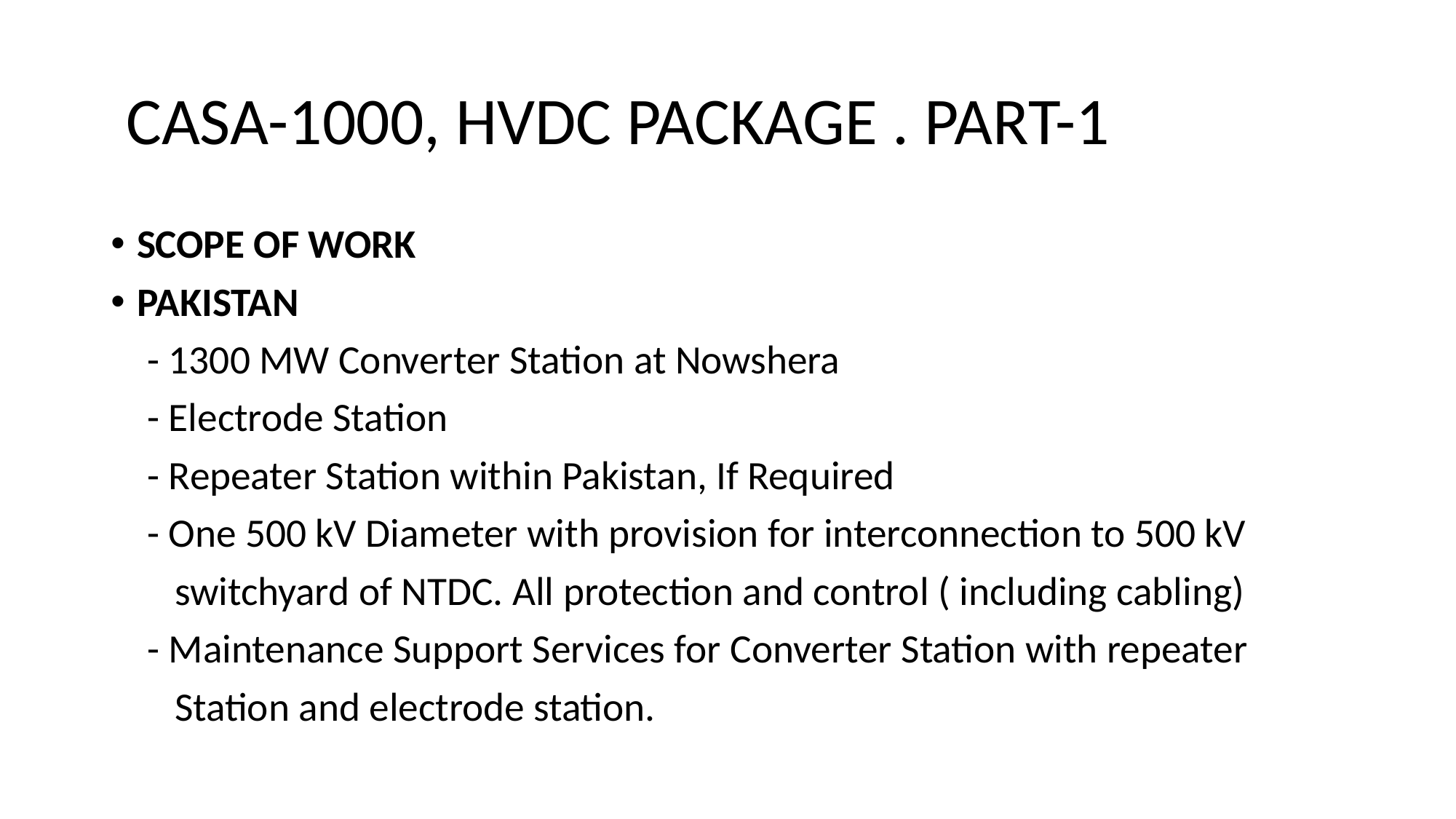

# CASA-1000, HVDC PACKAGE . PART-1
SCOPE OF WORK
PAKISTAN
    - 1300 MW Converter Station at Nowshera
    - Electrode Station
    - Repeater Station within Pakistan, If Required
    - One 500 kV Diameter with provision for interconnection to 500 kV
       switchyard of NTDC. All protection and control ( including cabling)
    - Maintenance Support Services for Converter Station with repeater
       Station and electrode station.